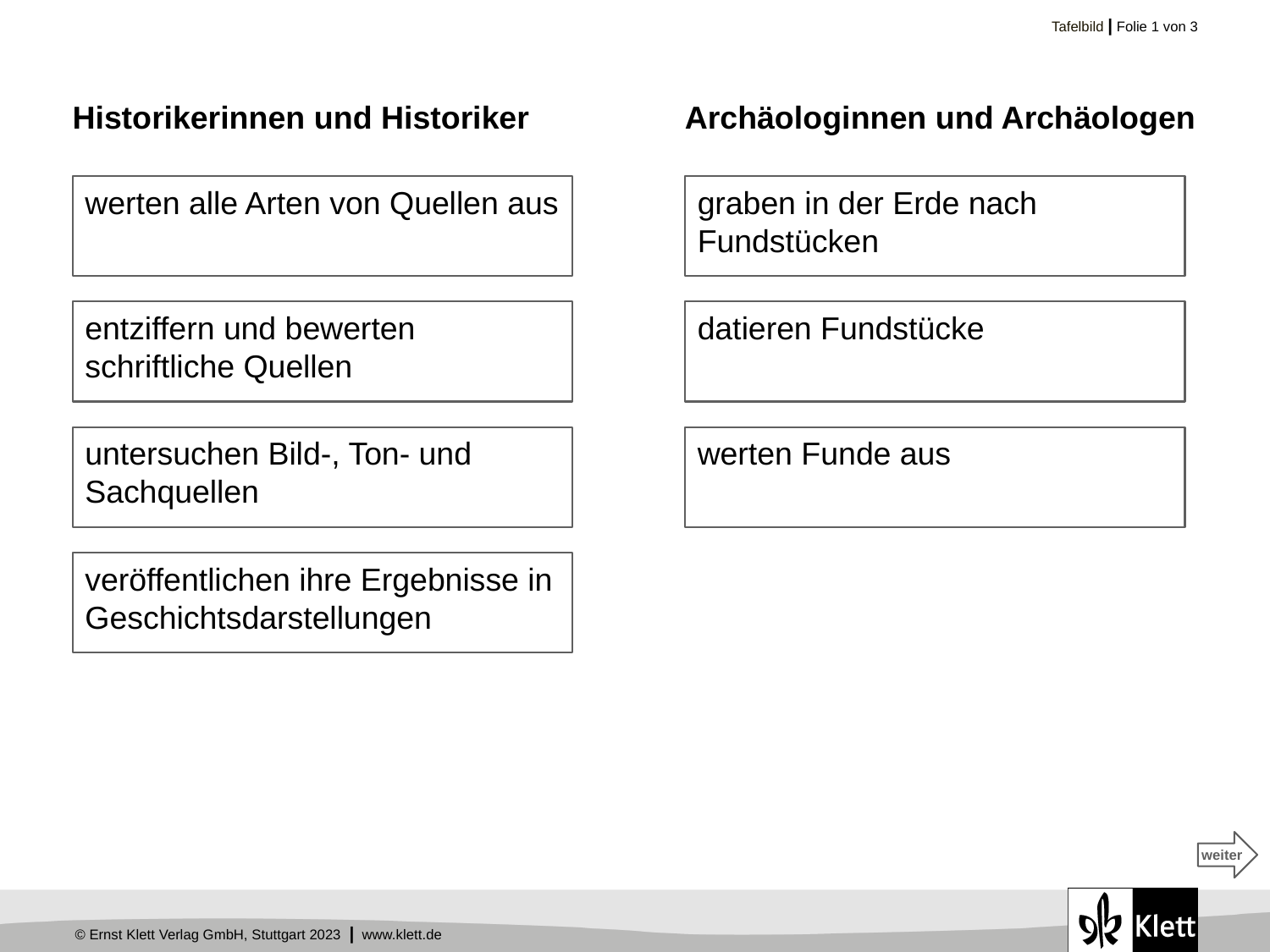

# Historikerinnen und Historiker
Archäologinnen und Archäologen
werten alle Arten von Quellen aus
graben in der Erde nach Fundstücken
entziffern und bewerten schriftliche Quellen
datieren Fundstücke
untersuchen Bild-, Ton- und Sachquellen
werten Funde aus
veröffentlichen ihre Ergebnisse in Geschichtsdarstellungen
weiter